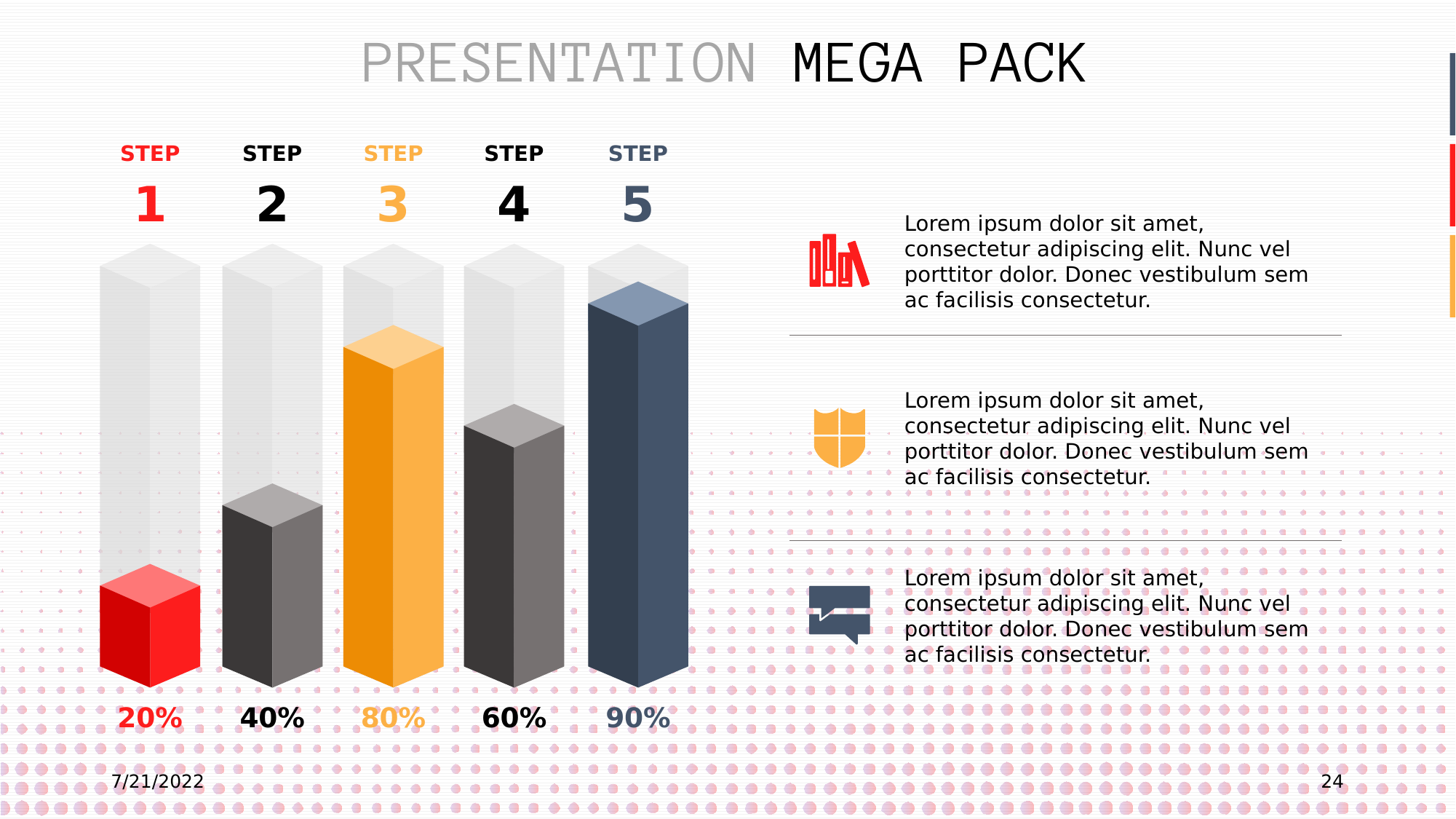

PRESENTATION MEGA PACK
STEP
STEP
STEP
STEP
STEP
5
1
2
3
4

20%
40%
80%
60%
90%
Lorem ipsum dolor sit amet, consectetur adipiscing elit. Nunc vel porttitor dolor. Donec vestibulum sem ac facilisis consectetur.

Lorem ipsum dolor sit amet, consectetur adipiscing elit. Nunc vel porttitor dolor. Donec vestibulum sem ac facilisis consectetur.

Lorem ipsum dolor sit amet, consectetur adipiscing elit. Nunc vel porttitor dolor. Donec vestibulum sem ac facilisis consectetur.

7/21/2022
24